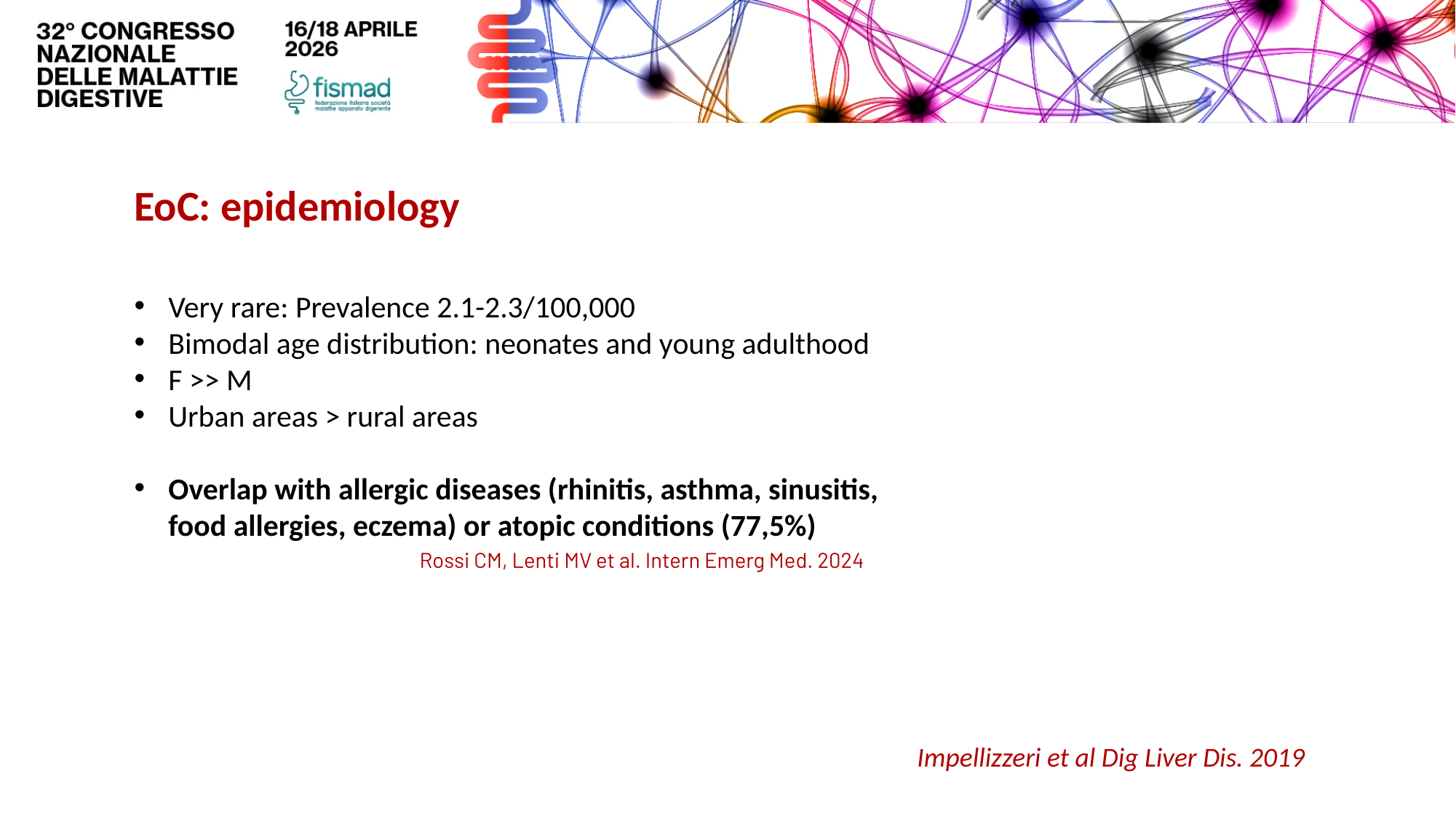

EoC: epidemiology
Very rare: Prevalence 2.1-2.3/100,000
Bimodal age distribution: neonates and young adulthood
F >> M
Urban areas > rural areas

Overlap with allergic diseases (rhinitis, asthma, sinusitis, food allergies, eczema) or atopic conditions (77,5%)
Rossi CM, Lenti MV et al. Intern Emerg Med. 2024
Impellizzeri et al Dig Liver Dis. 2019